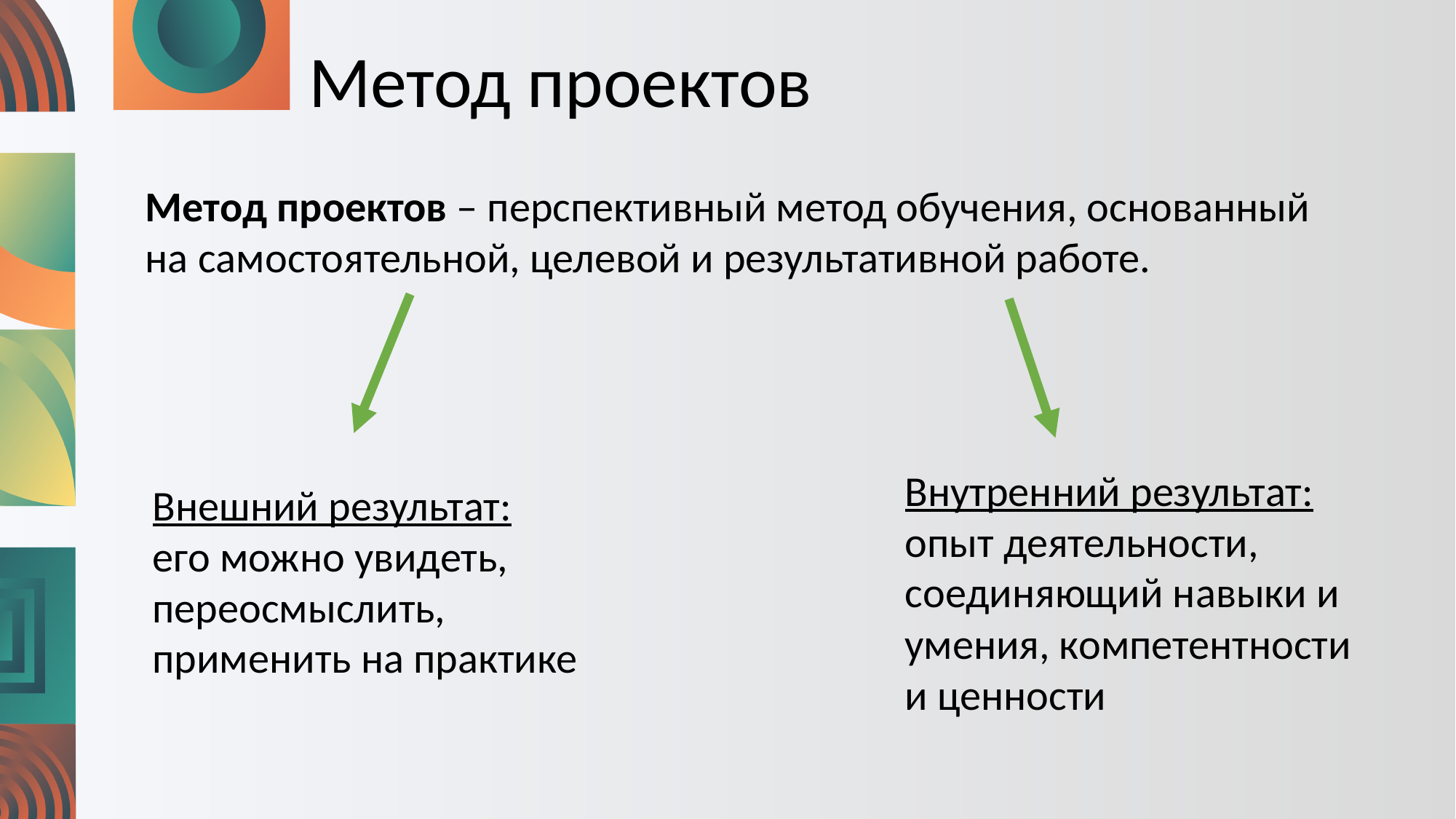

# Метод проектов
Метод проектов – перспективный метод обучения, основанный на самостоятельной, целевой и результативной работе.
Внутренний результат:
опыт деятельности, соединяющий навыки и умения, компетентности и ценности
Внешний результат:
его можно увидеть, переосмыслить, применить на практике